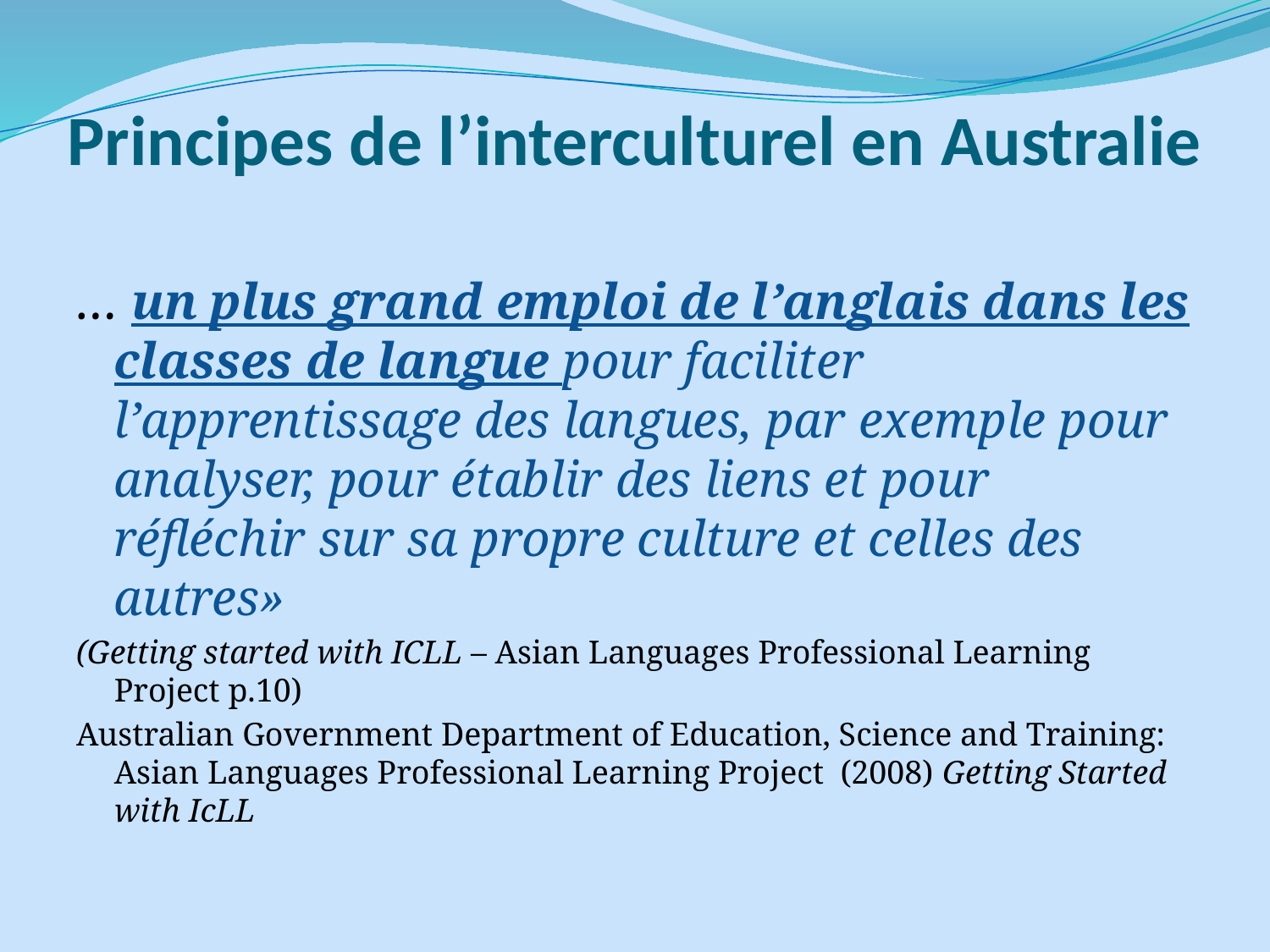

# Principes de l’interculturel en Australie

… un plus grand emploi de l’anglais dans les classes de langue pour faciliter l’apprentissage des langues, par exemple pour analyser, pour établir des liens et pour réfléchir sur sa propre culture et celles des autres»
(Getting started with ICLL – Asian Languages Professional Learning Project p.10)
Australian Government Department of Education, Science and Training: Asian Languages Professional Learning Project  (2008) Getting Started with IcLL